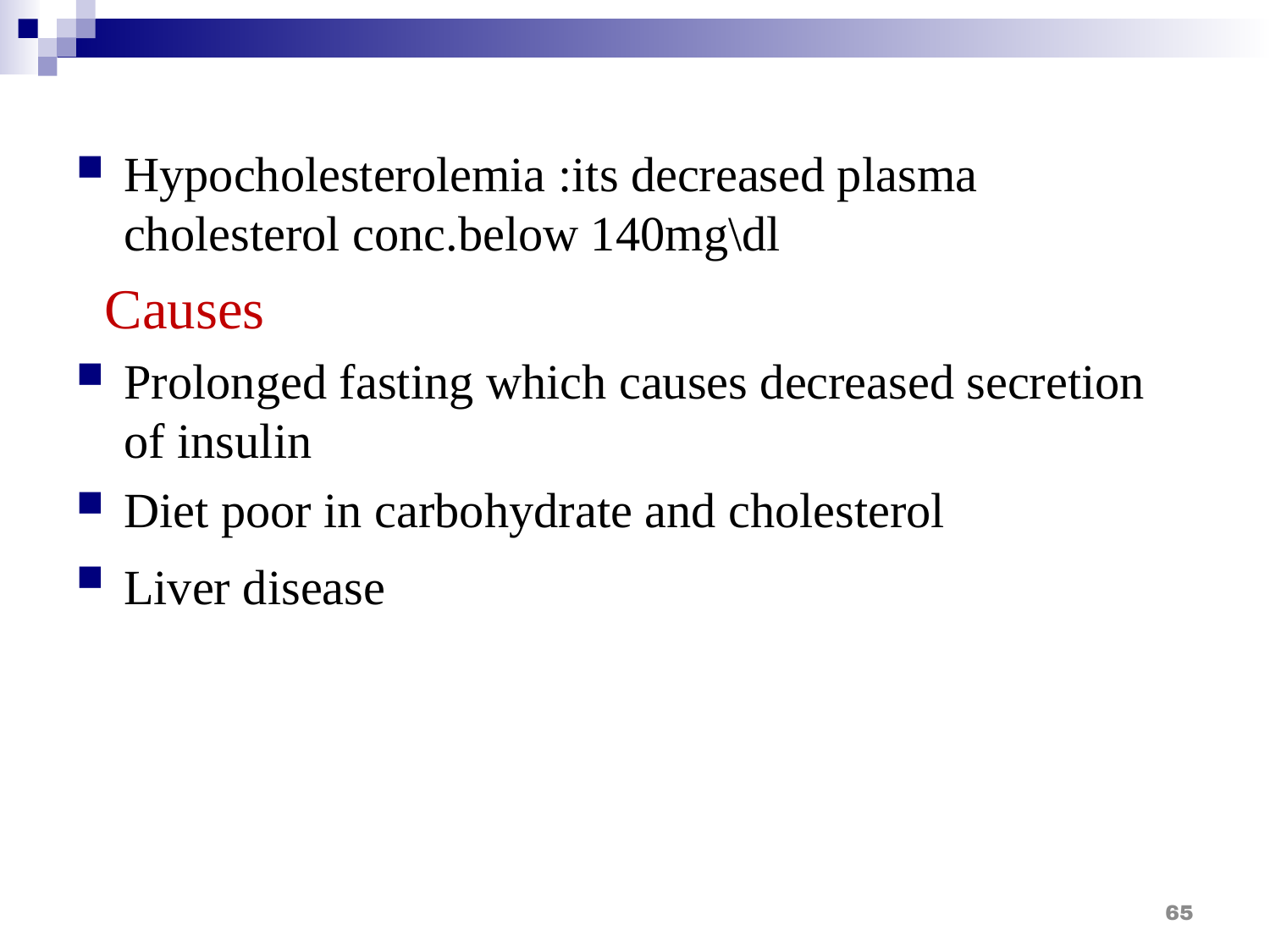

Hypocholesterolemia :its decreased plasma cholesterol conc.below 140mg\dl
  Causes
Prolonged fasting which causes decreased secretion of insulin
Diet poor in carbohydrate and cholesterol
Liver disease

65